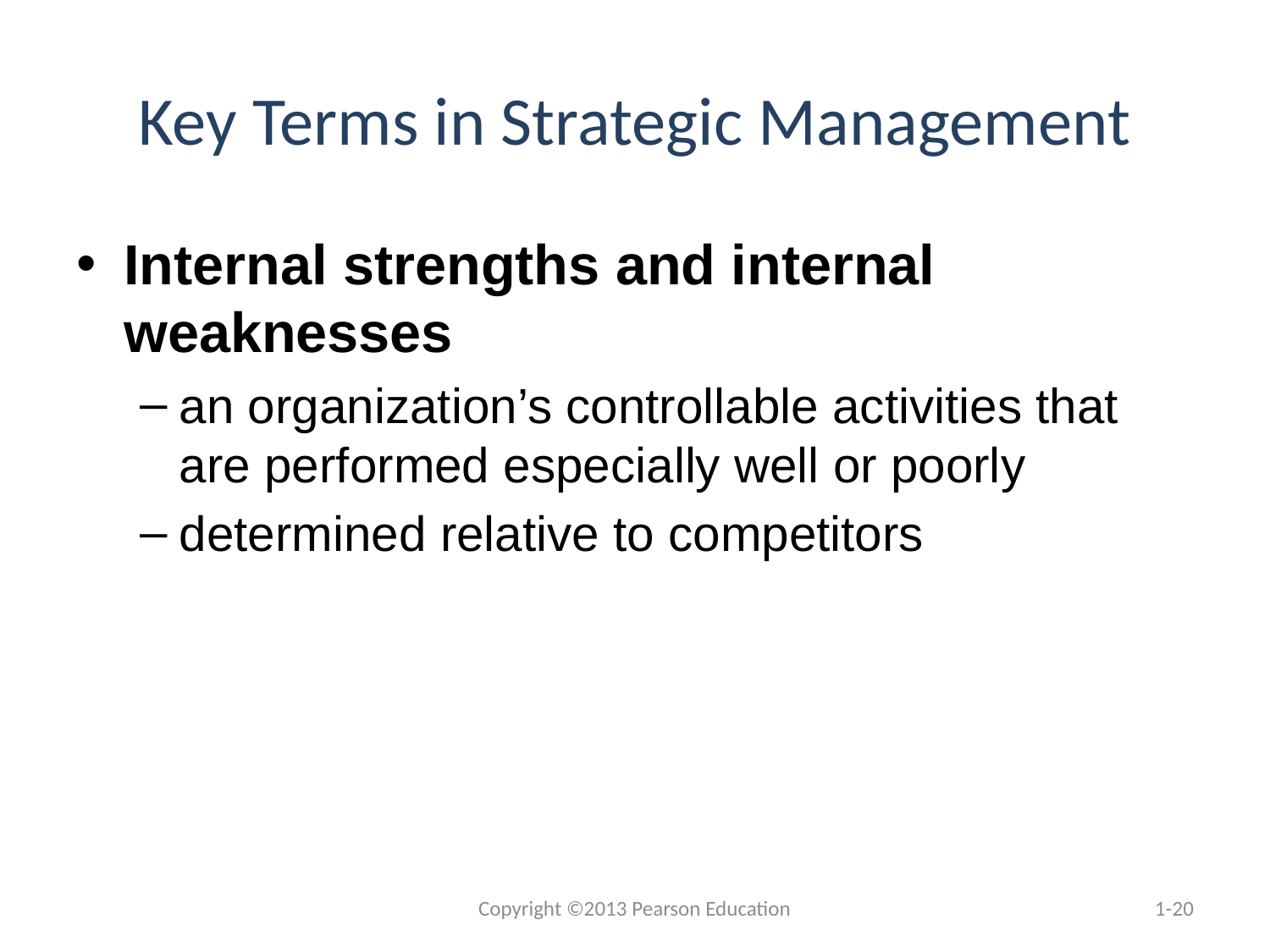

# Key Terms in Strategic Management
Internal strengths and internal weaknesses
an organization’s controllable activities that are performed especially well or poorly
determined relative to competitors
Copyright ©2013 Pearson Education
1-20